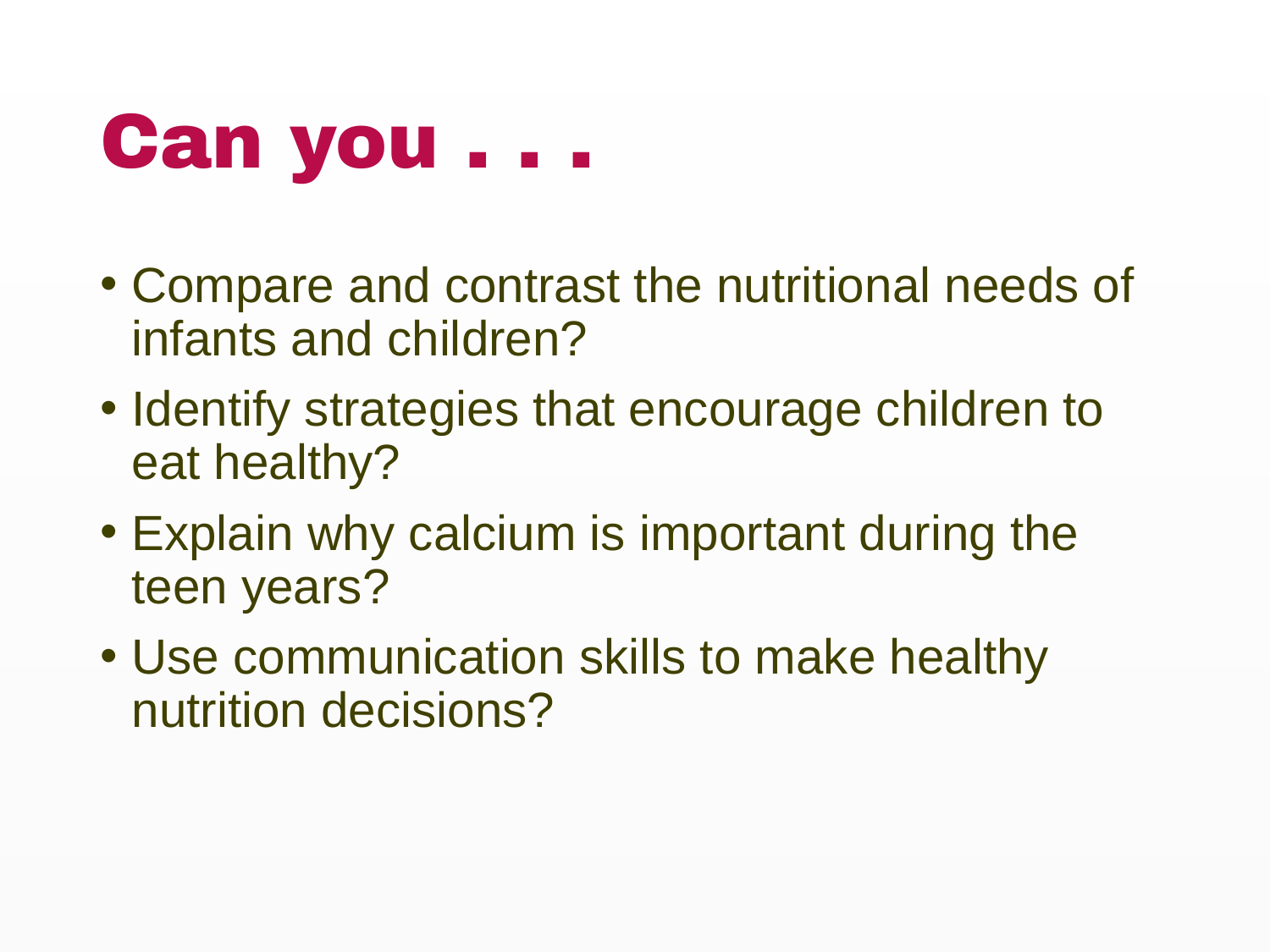

# Can you . . .
Compare and contrast the nutritional needs of infants and children?
Identify strategies that encourage children to eat healthy?
Explain why calcium is important during the teen years?
Use communication skills to make healthy nutrition decisions?